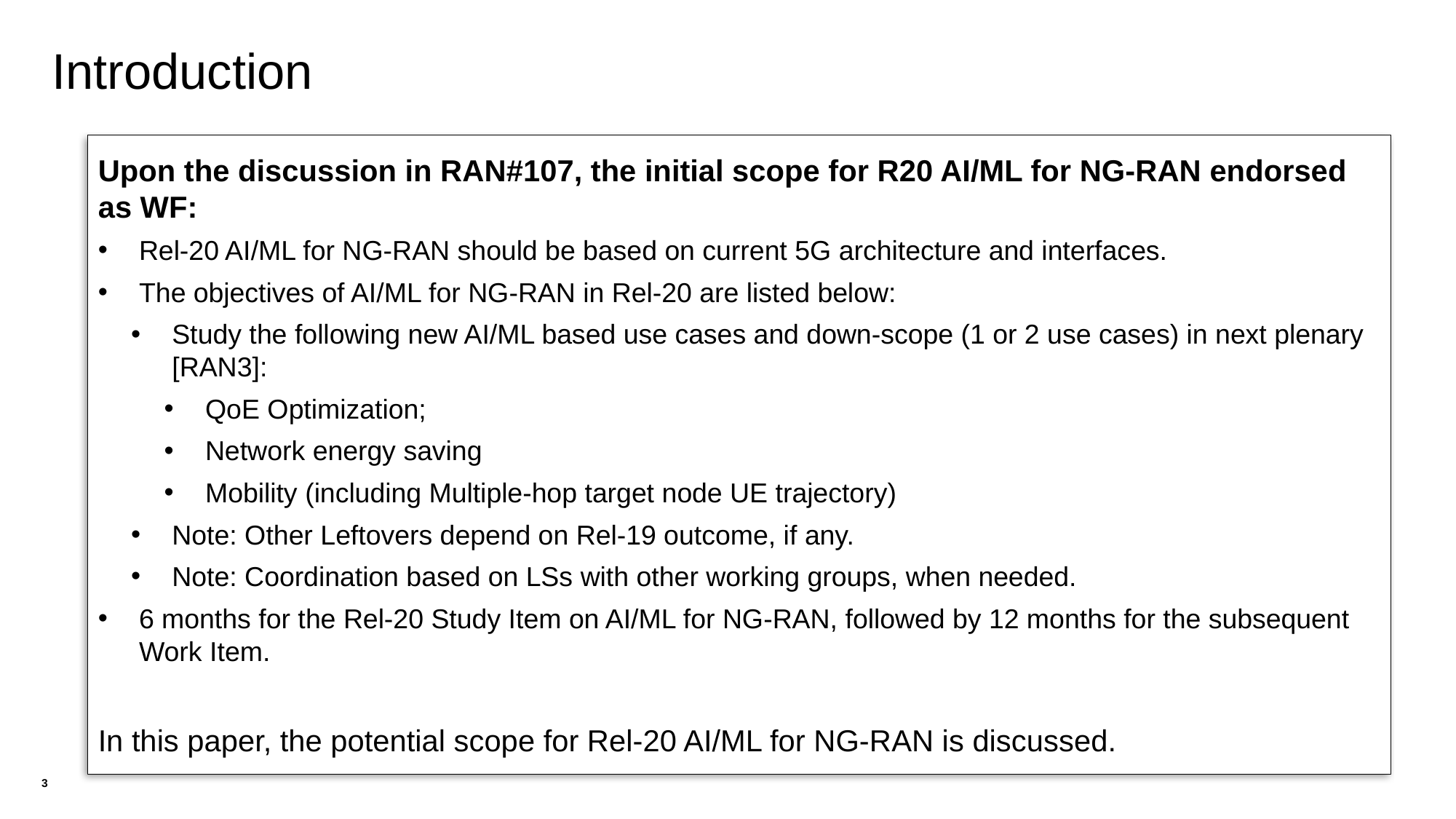

Introduction
Upon the discussion in RAN#107, the initial scope for R20 AI/ML for NG-RAN endorsed as WF:
Rel-20 AI/ML for NG-RAN should be based on current 5G architecture and interfaces.
The objectives of AI/ML for NG-RAN in Rel-20 are listed below:
Study the following new AI/ML based use cases and down-scope (1 or 2 use cases) in next plenary [RAN3]:
QoE Optimization;
Network energy saving
Mobility (including Multiple-hop target node UE trajectory)
Note: Other Leftovers depend on Rel-19 outcome, if any.
Note: Coordination based on LSs with other working groups, when needed.
6 months for the Rel-20 Study Item on AI/ML for NG-RAN, followed by 12 months for the subsequent Work Item.

In this paper, the potential scope for Rel-20 AI/ML for NG-RAN is discussed.